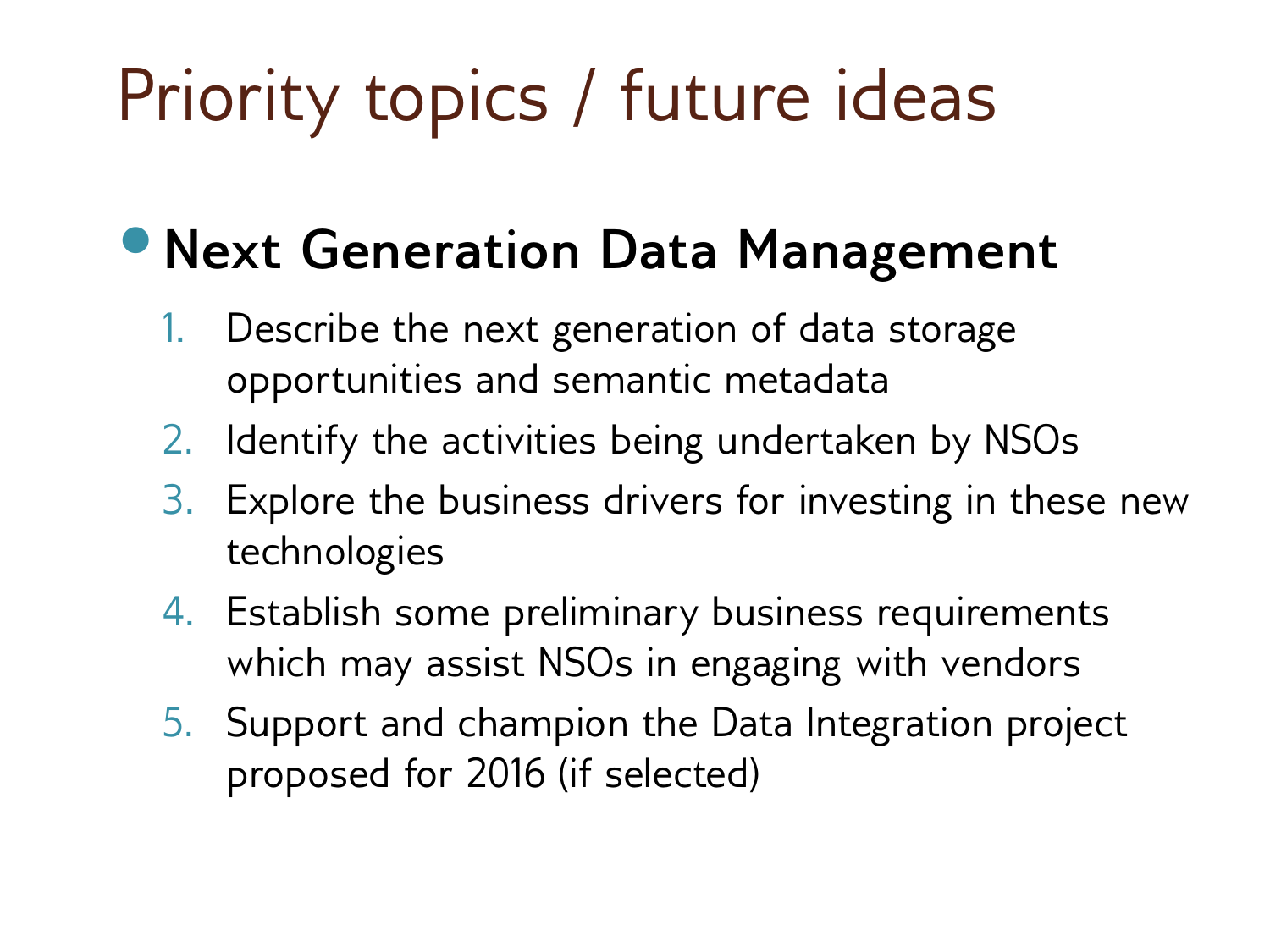

# Priority topics / future ideas
Next Generation Data Management
Describe the next generation of data storage opportunities and semantic metadata
Identify the activities being undertaken by NSOs
Explore the business drivers for investing in these new technologies
Establish some preliminary business requirements which may assist NSOs in engaging with vendors
Support and champion the Data Integration project proposed for 2016 (if selected)